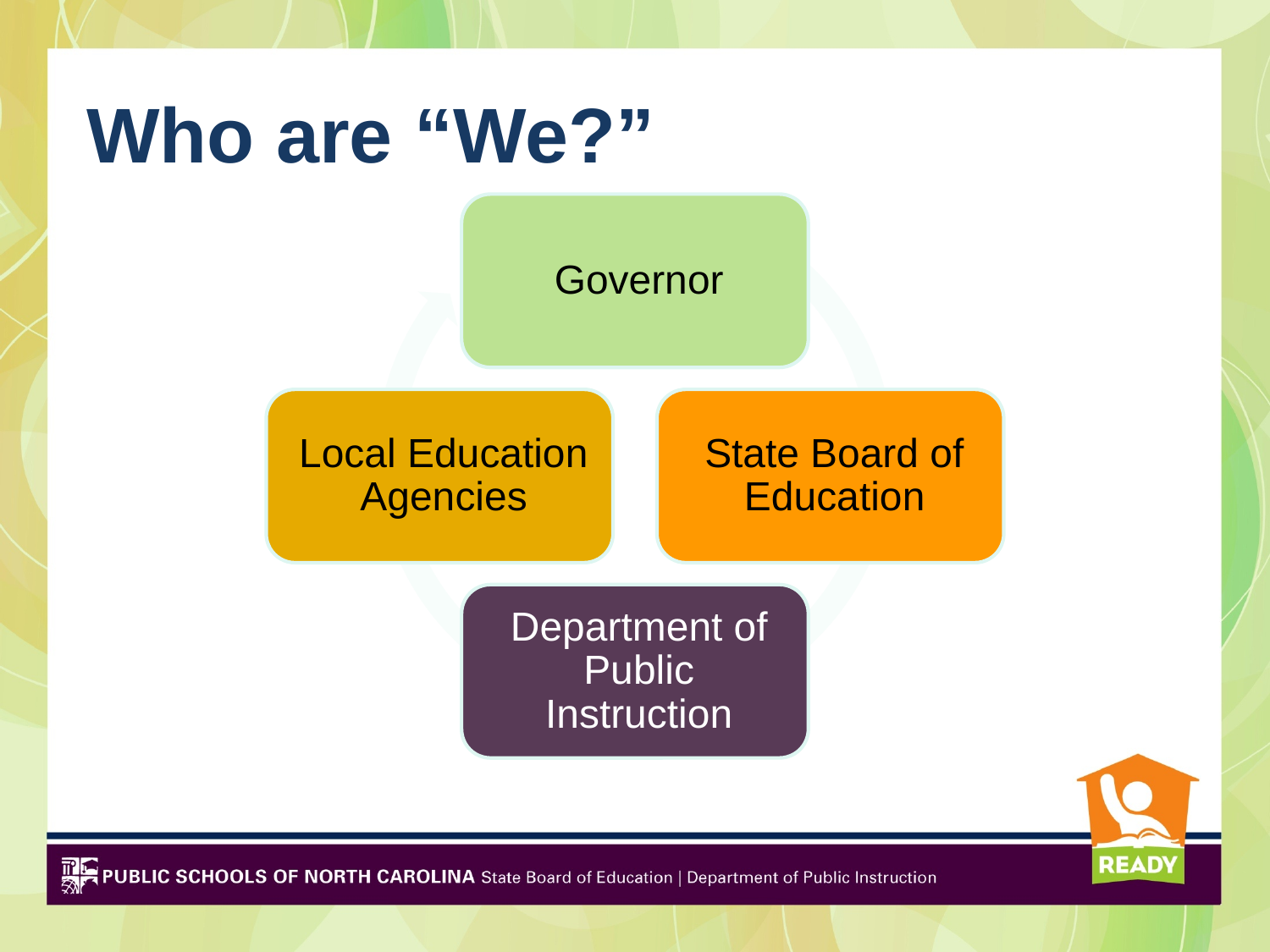

# Who are “We?”
Governor
State Board of Education
Department of Public Instruction
Local Education Agencies